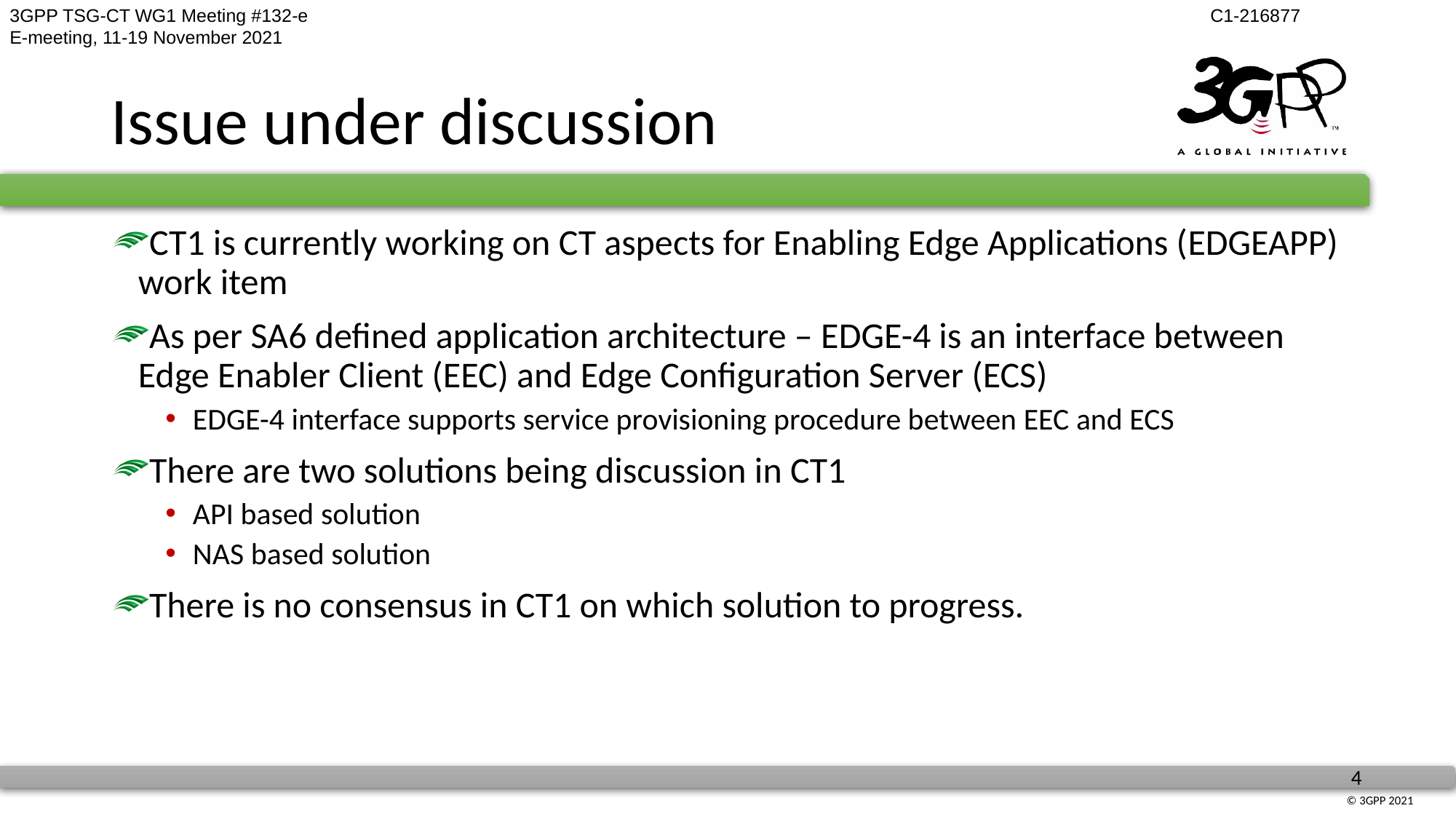

# Issue under discussion
CT1 is currently working on CT aspects for Enabling Edge Applications (EDGEAPP) work item
As per SA6 defined application architecture – EDGE-4 is an interface between Edge Enabler Client (EEC) and Edge Configuration Server (ECS)
EDGE-4 interface supports service provisioning procedure between EEC and ECS
There are two solutions being discussion in CT1
API based solution
NAS based solution
There is no consensus in CT1 on which solution to progress.